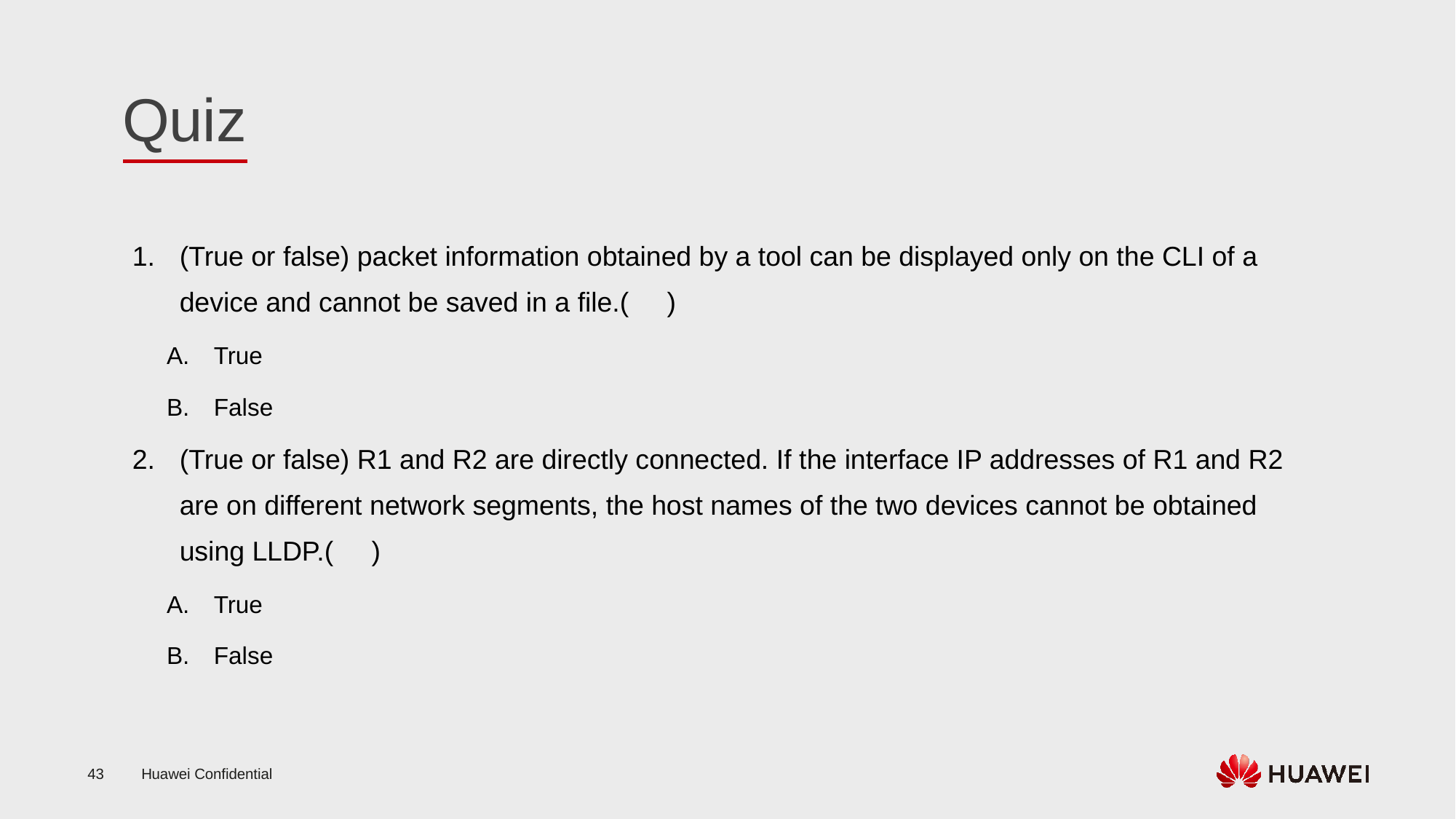

(True or false) packet information obtained by a tool can be displayed only on the CLI of a device and cannot be saved in a file.(     )
True
False
(True or false) R1 and R2 are directly connected. If the interface IP addresses of R1 and R2 are on different network segments, the host names of the two devices cannot be obtained using LLDP.(     )
True
False